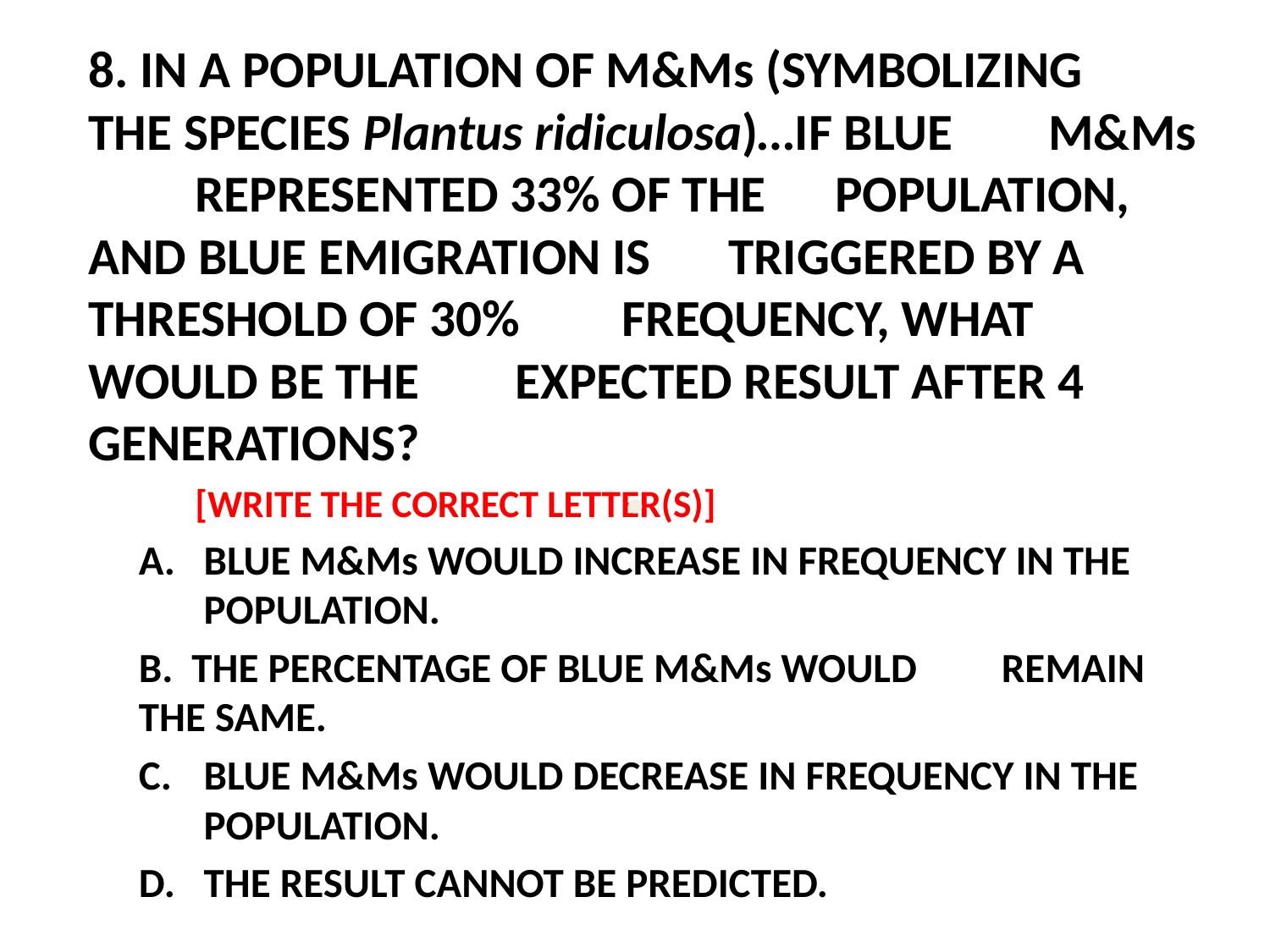

8. IN A POPULATION OF M&Ms (SYMBOLIZING 	THE SPECIES Plantus ridiculosa)…IF BLUE 	M&Ms 	REPRESENTED 33% OF THE 	POPULATION, AND BLUE EMIGRATION IS 	TRIGGERED BY A THRESHOLD OF 30% 	FREQUENCY, WHAT WOULD BE THE 	EXPECTED RESULT AFTER 4 GENERATIONS?
	[WRITE THE CORRECT LETTER(S)]
BLUE M&Ms WOULD INCREASE IN FREQUENCY IN THE POPULATION.
B.  THE PERCENTAGE OF BLUE M&Ms WOULD   				 REMAIN THE SAME.
BLUE M&Ms WOULD DECREASE IN FREQUENCY IN THE POPULATION.
THE RESULT CANNOT BE PREDICTED.

.